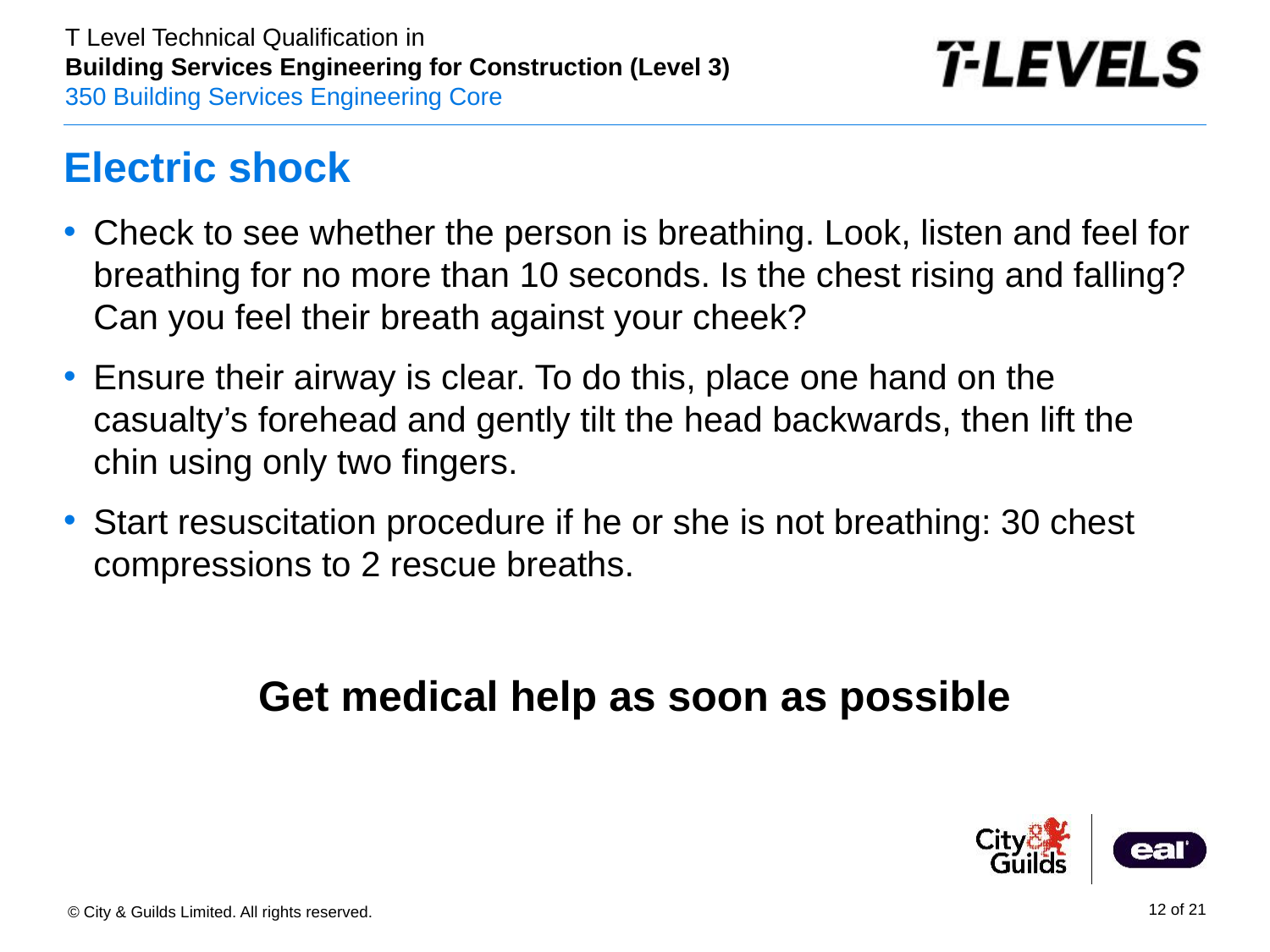

# Electric shock
Check to see whether the person is breathing. Look, listen and feel for breathing for no more than 10 seconds. Is the chest rising and falling? Can you feel their breath against your cheek?
Ensure their airway is clear. To do this, place one hand on the casualty’s forehead and gently tilt the head backwards, then lift the chin using only two fingers.
Start resuscitation procedure if he or she is not breathing: 30 chest compressions to 2 rescue breaths.

Get medical help as soon as possible